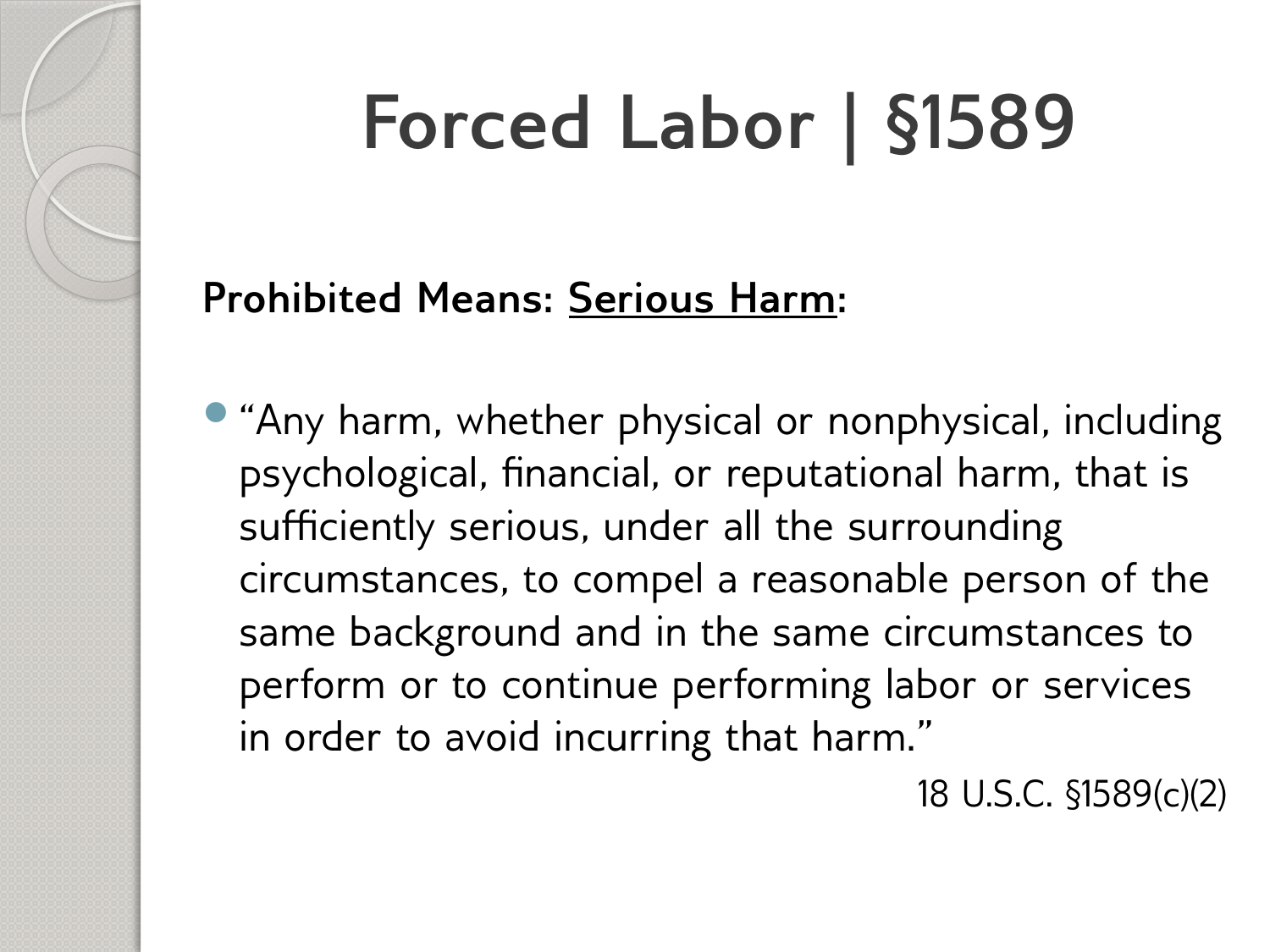

# Forced Labor | §1589

Prohibited Means: Serious Harm:

“Any harm, whether physical or nonphysical, including psychological, financial, or reputational harm, that is sufficiently serious, under all the surrounding circumstances, to compel a reasonable person of the same background and in the same circumstances to perform or to continue performing labor or services in order to avoid incurring that harm.”
18 U.S.C. §1589(c)(2)